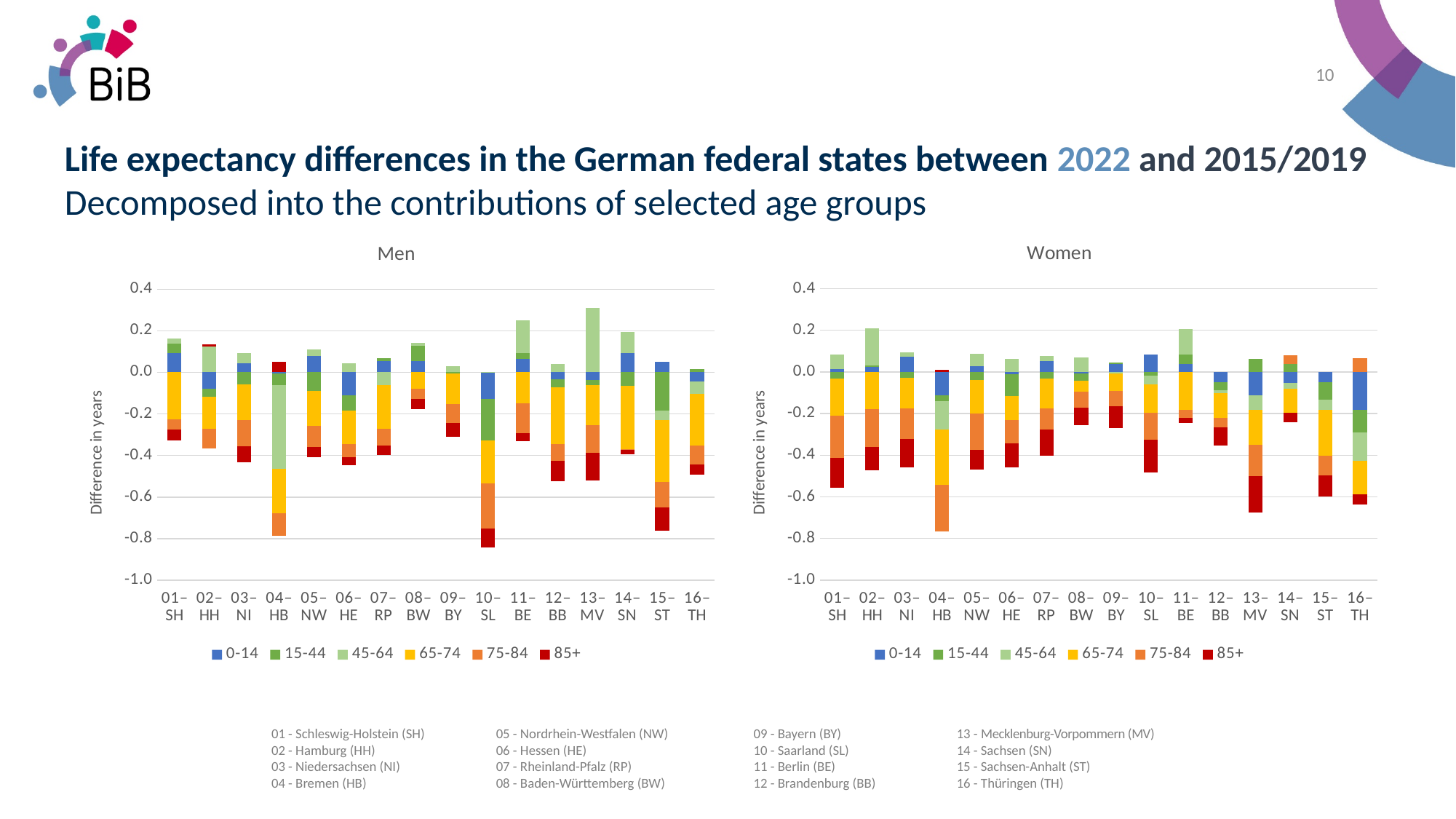

10
# Life expectancy differences in the German federal states between 2022 and 2015/2019 Decomposed into the contributions of selected age groups

### Chart: Women

| Category | 0-14 | 15-44 | 45-64 | 65-74 | 75-84 | 85+ |
|---|---|---|---|---|---|---|
| 01–SH | 0.0154246332589025 | -0.03294484363742368 | 0.0680195381150171 | -0.1783378499958275 | -0.2006080751002198 | -0.14341486952499585 |
| 02–HH | 0.025943400019293957 | 0.004279303722114481 | 0.17922879456373408 | -0.17905599587233212 | -0.18050508630393142 | -0.1145116167297644 |
| 03–NI | 0.07192622108438936 | -0.02741110321614572 | 0.02076951908947684 | -0.1464208285832029 | -0.14770116584858117 | -0.13717613775629897 |
| 04–HB | -0.11347512963878617 | -0.025573360434954194 | -0.13680665101239237 | -0.26483740942875 | -0.2255915818186554 | 0.00876433536491555 |
| 05–NW | 0.02874168384585827 | -0.03753965596129661 | 0.05958245313986056 | -0.1601617122209191 | -0.1761110542126043 | -0.09589999033507017 |
| 06–HE | -0.0095878332449573 | -0.10640870876996197 | 0.06323471878101115 | -0.114118877087833 | -0.11391903338520887 | -0.11554924045916688 |
| 07–RP | 0.05245013876983501 | -0.029855563901740795 | 0.023040510070430308 | -0.1461944729615467 | -0.1006465546994378 | -0.1268325344285372 |
| 08–BW | -0.006871824951808509 | -0.03351276447828158 | 0.07062777521909419 | -0.0558660306440117 | -0.07473480282149579 | -0.08438763459975 |
| 09–BY | 0.03830437323114214 | 0.00851554502759197 | -0.008918463788361902 | -0.0822921306058291 | -0.0748051830039739 | -0.10399433882553671 |
| 10–SL | 0.08208909062950906 | -0.016340286093857494 | -0.04263449107207161 | -0.1375944560238835 | -0.12892918420825347 | -0.1573676861453204 |
| 11–BE | 0.03977883684943608 | 0.04444089870023053 | 0.12291505696483541 | -0.18357320542647682 | -0.0356996806623897 | -0.025091538452386403 |
| 12–BB | -0.050803899122371335 | -0.03764143214410613 | -0.011905314240074426 | -0.1209091347331892 | -0.043626635316328995 | -0.08690774717515387 |
| 13–MV | -0.11281843334667481 | 0.061482389884005825 | -0.06879308007086142 | -0.1691238337469798 | -0.14971634938368839 | -0.1733693100282423 |
| 14–SN | -0.052376862836147994 | 0.037046551131908245 | -0.027160985771828905 | -0.1170346459269638 | 0.041552201557721005 | -0.045432396045661926 |
| 15–ST | -0.05023326610668026 | -0.08203141717997645 | -0.05002452160754699 | -0.220064650857616 | -0.09324145096531569 | -0.10307099684020218 |
| 16–TH | -0.18214622157958602 | -0.10700900611948333 | -0.1382019324518776 | -0.1587215841644678 | 0.06601962847639689 | -0.05060003464471664 |

### Chart: Men

| Category | 0-14 | 15-44 | 45-64 | 65-74 | 75-84 | 85+ |
|---|---|---|---|---|---|---|
| 01–SH | 0.0939069000527795 | 0.04357198184634814 | 0.02524985202701661 | -0.22664048471056442 | -0.0478080285698255 | -0.05452792915440346 |
| 02–HH | -0.07984839847193831 | -0.03761980228600944 | 0.1256728151308407 | -0.1548729232397008 | -0.09476437555306201 | 0.01029537076066583 |
| 03–NI | 0.042155998496689065 | -0.057994905400363395 | 0.04957636081801549 | -0.17032740136327362 | -0.1268449602882025 | -0.07610844216054606 |
| 04–HB | -0.005630817097895183 | -0.054959490904458605 | -0.4036117622951628 | -0.2140852630292327 | -0.10764474729148829 | 0.051386531557213275 |
| 05–NW | 0.07923802959462027 | -0.08981077970021552 | 0.031540589829617806 | -0.16913648560298378 | -0.0999351204106915 | -0.04847334112722736 |
| 06–HE | -0.11182500431322488 | -0.0732946940151607 | 0.04247869058727364 | -0.1615104198954 | -0.06339562818220659 | -0.03605593452579117 |
| 07–RP | 0.05297565669579997 | 0.0163045018521757 | -0.061944914033702524 | -0.20828008967088601 | -0.08102713275233951 | -0.04626216631245936 |
| 08–BW | 0.05386468985879131 | 0.07255916304975338 | 0.01620172025904763 | -0.0778220573973058 | -0.05043902304464606 | -0.04717314771226455 |
| 09–BY | 9.834503285333047e-05 | -0.0038603120935860914 | 0.03067323128072981 | -0.149040013094293 | -0.09074355642417944 | -0.0679081294993722 |
| 10–SL | -0.12788516354578391 | -0.2009270565167253 | 0.0033734900924712995 | -0.20518617383602591 | -0.2160236573807096 | -0.09163495223303633 |
| 11–BE | 0.06386912178905393 | 0.02993064495142046 | 0.1576871710310285 | -0.1502374245531684 | -0.1408187493214184 | -0.03899416845444393 |
| 12–BB | -0.03465698216114532 | -0.035834838053375444 | 0.03888853769139192 | -0.274035252418933 | -0.08265152781618924 | -0.09747002651776167 |
| 13–MV | -0.035846837211181475 | -0.027100160923943444 | 0.3094946236454277 | -0.1916279762272314 | -0.1332164403735589 | -0.13307482307705956 |
| 14–SN | 0.093842838816208 | -0.06435044730179838 | 0.10000817956019145 | -0.305686853587567 | -0.0022414488554148015 | -0.020818737573229343 |
| 15–ST | 0.050549866115311294 | -0.1843179965111262 | -0.04481695440100712 | -0.298754675089249 | -0.12309506659738662 | -0.10950097721543976 |
| 16–TH | -0.045469839885519975 | 0.0156409905276717 | -0.0566867246406772 | -0.250870136208178 | -0.08992700728869349 | -0.04864456878208048 |
01 - Schleswig-Holstein (SH) 	05 - Nordrhein-Westfalen (NW)	09 - Bayern (BY)	13 - Mecklenburg-Vorpommern (MV)
02 - Hamburg (HH)	06 - Hessen (HE)	10 - Saarland (SL) 	14 - Sachsen (SN)
03 - Niedersachsen (NI)	07 - Rheinland-Pfalz (RP) 	11 - Berlin (BE) 	15 - Sachsen-Anhalt (ST)
04 - Bremen (HB)	08 - Baden-Württemberg (BW)	12 - Brandenburg (BB) 	16 - Thüringen (TH)